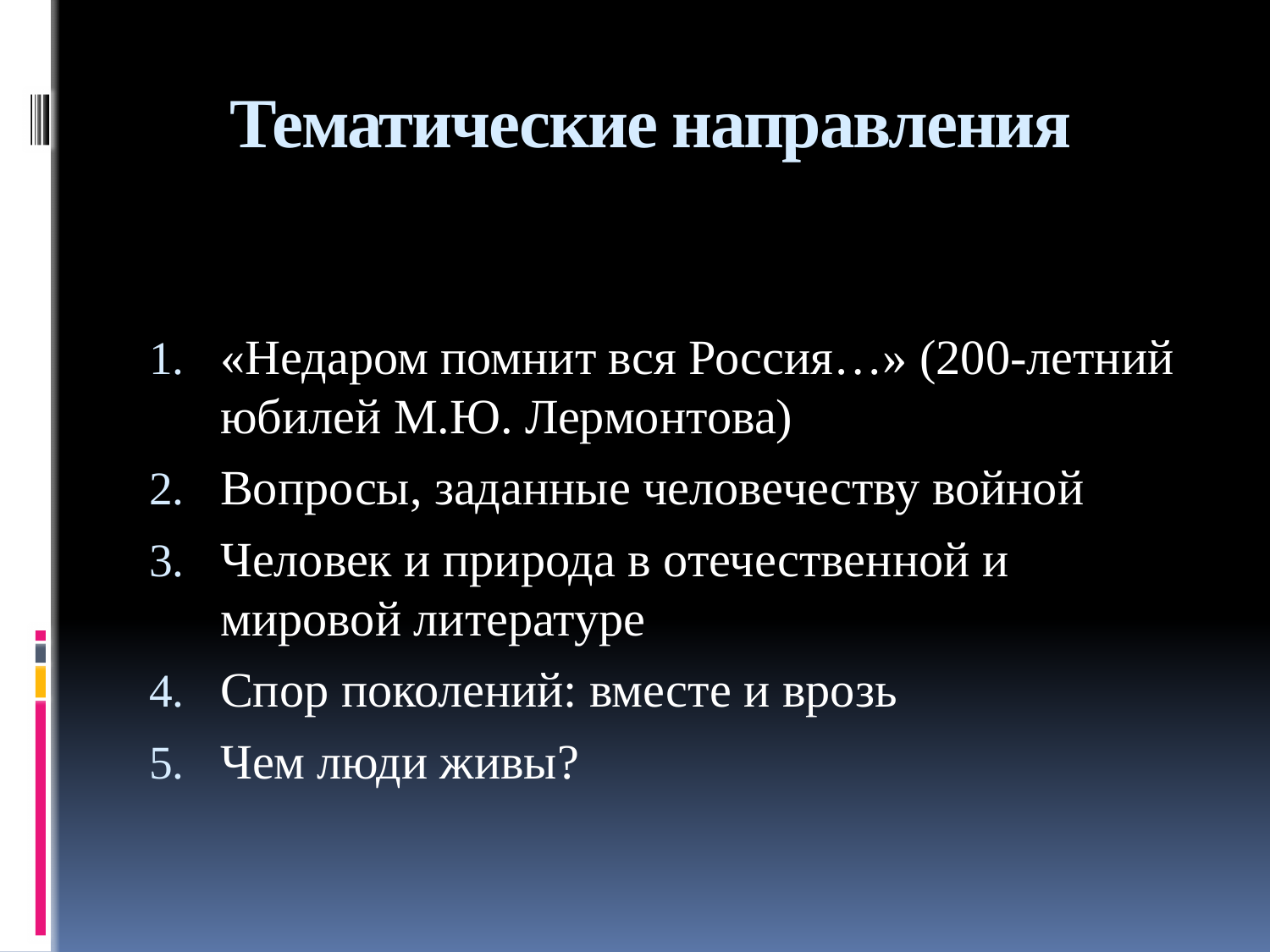

# Тематические направления

«Недаром помнит вся Россия…» (200-летний юбилей М.Ю. Лермонтова)
Вопросы, заданные человечеству войной
Человек и природа в отечественной и мировой литературе
Спор поколений: вместе и врозь
Чем люди живы?